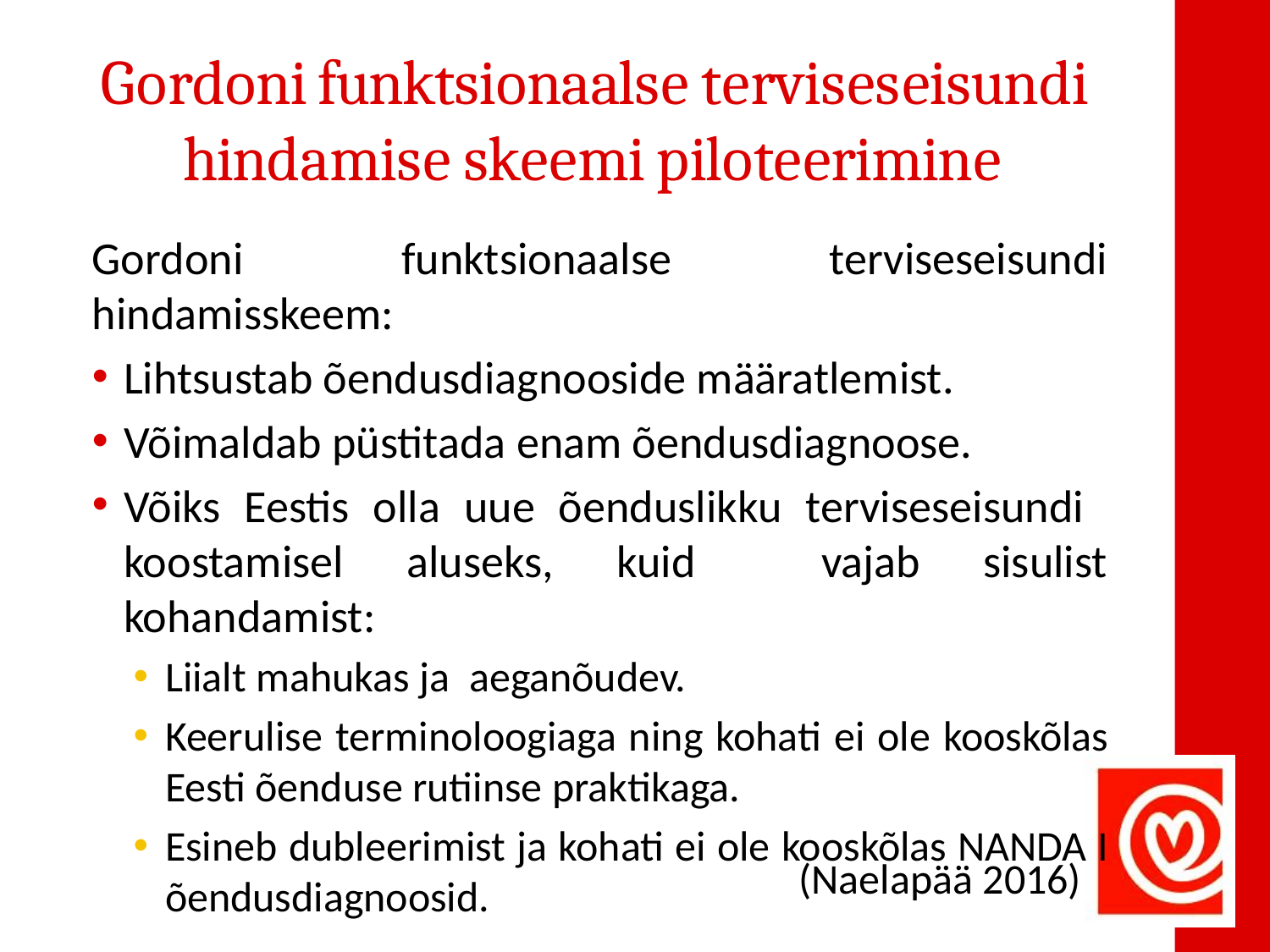

# Gordoni funktsionaalse terviseseisundi hindamise skeemi piloteerimine
Gordoni funktsionaalse terviseseisundi hindamisskeem:
Lihtsustab õendusdiagnooside määratlemist.
Võimaldab püstitada enam õendusdiagnoose.
Võiks Eestis olla uue õenduslikku terviseseisundi  koostamisel aluseks, kuid  vajab sisulist kohandamist:
Liialt mahukas ja  aeganõudev.
Keerulise terminoloogiaga ning kohati ei ole kooskõlas Eesti õenduse rutiinse praktikaga.
Esineb dubleerimist ja kohati ei ole kooskõlas NANDA I õendusdiagnoosid.
(Naelapää 2016)